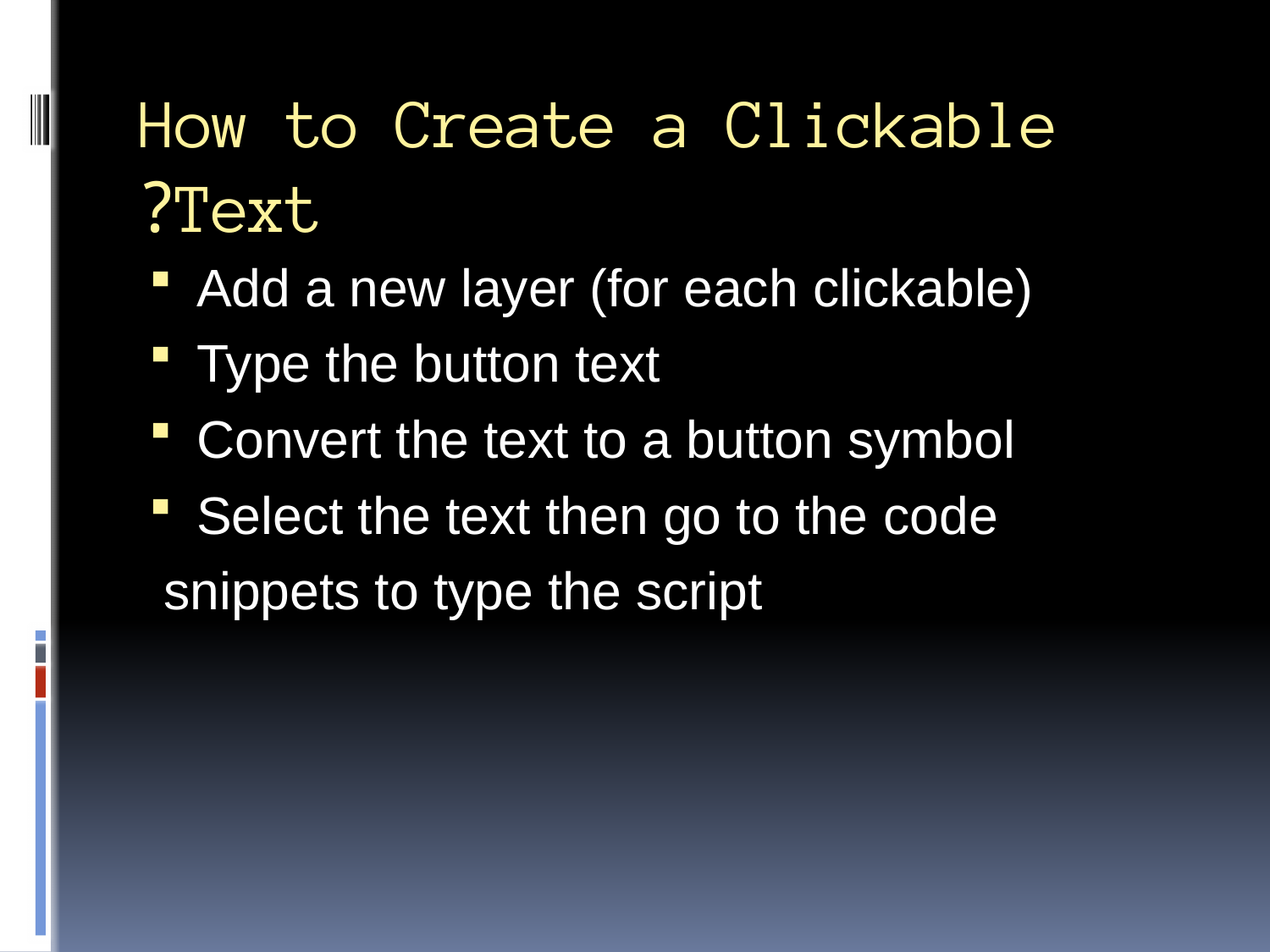

# How to Create a Clickable  Text?
Add a new layer (for each clickable)
Type the button text
Convert the text to a button symbol
Select the text then go to the code
 snippets to type the script